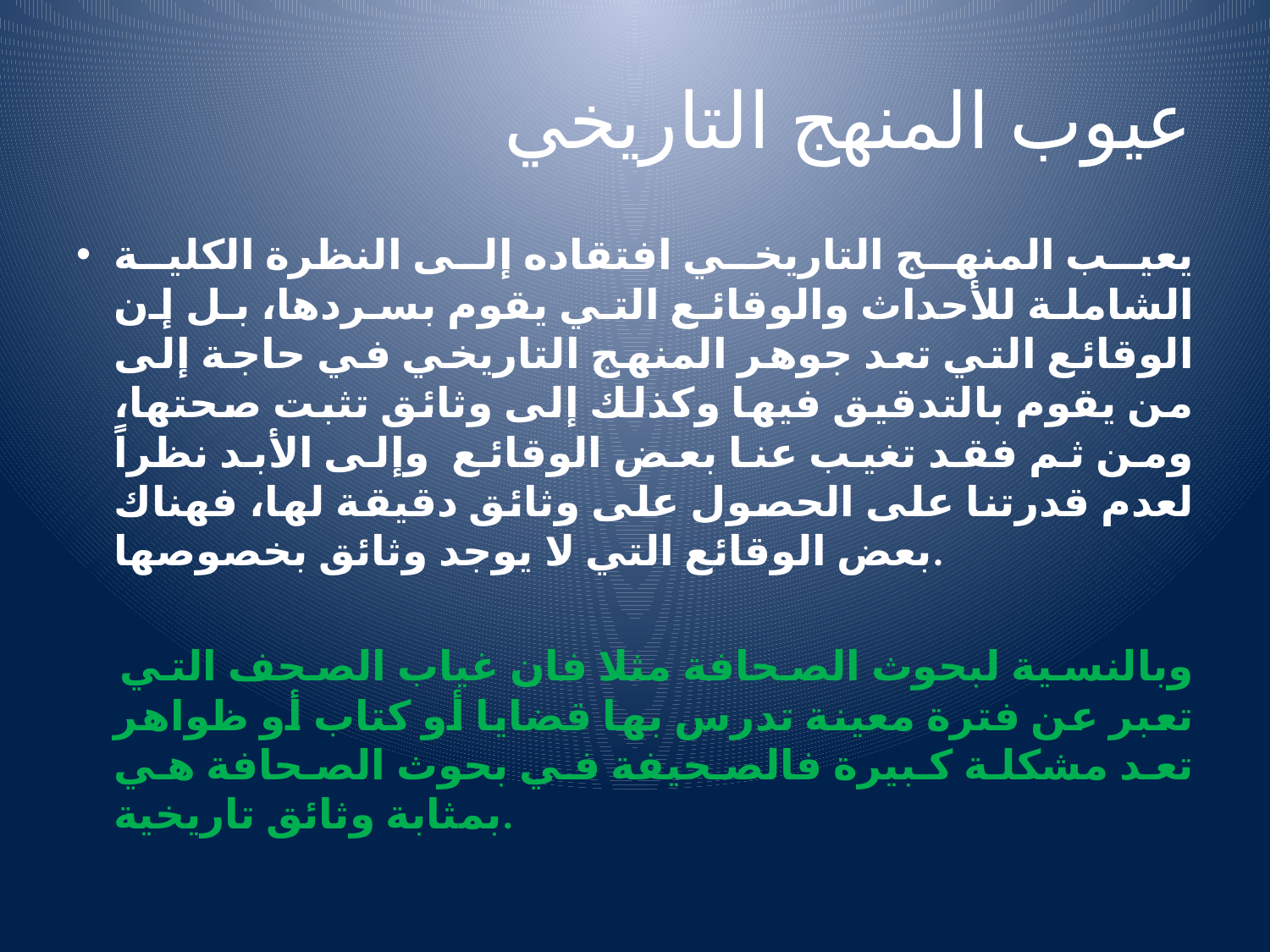

# عيوب المنهج التاريخي
يعيب المنهج التاريخي افتقاده إلى النظرة الكلية الشاملة للأحداث والوقائع التي يقوم بسردها، بل إن الوقائع التي تعد جوهر المنهج التاريخي في حاجة إلى من يقوم بالتدقيق فيها وكذلك إلى وثائق تثبت صحتها، ومن ثم فقد تغيب عنا بعض الوقائع  وإلى الأبد نظراً لعدم قدرتنا على الحصول على وثائق دقيقة لها، فهناك بعض الوقائع التي لا يوجد وثائق بخصوصها.

    وبالنسية لبحوث الصحافة مثلا فان غياب الصحف التي تعبر عن فترة معينة تدرس بها قضايا أو كتاب أو ظواهر تعد مشكلة كبيرة فالصحيفة في بحوث الصحافة هي بمثابة وثائق تاريخية.